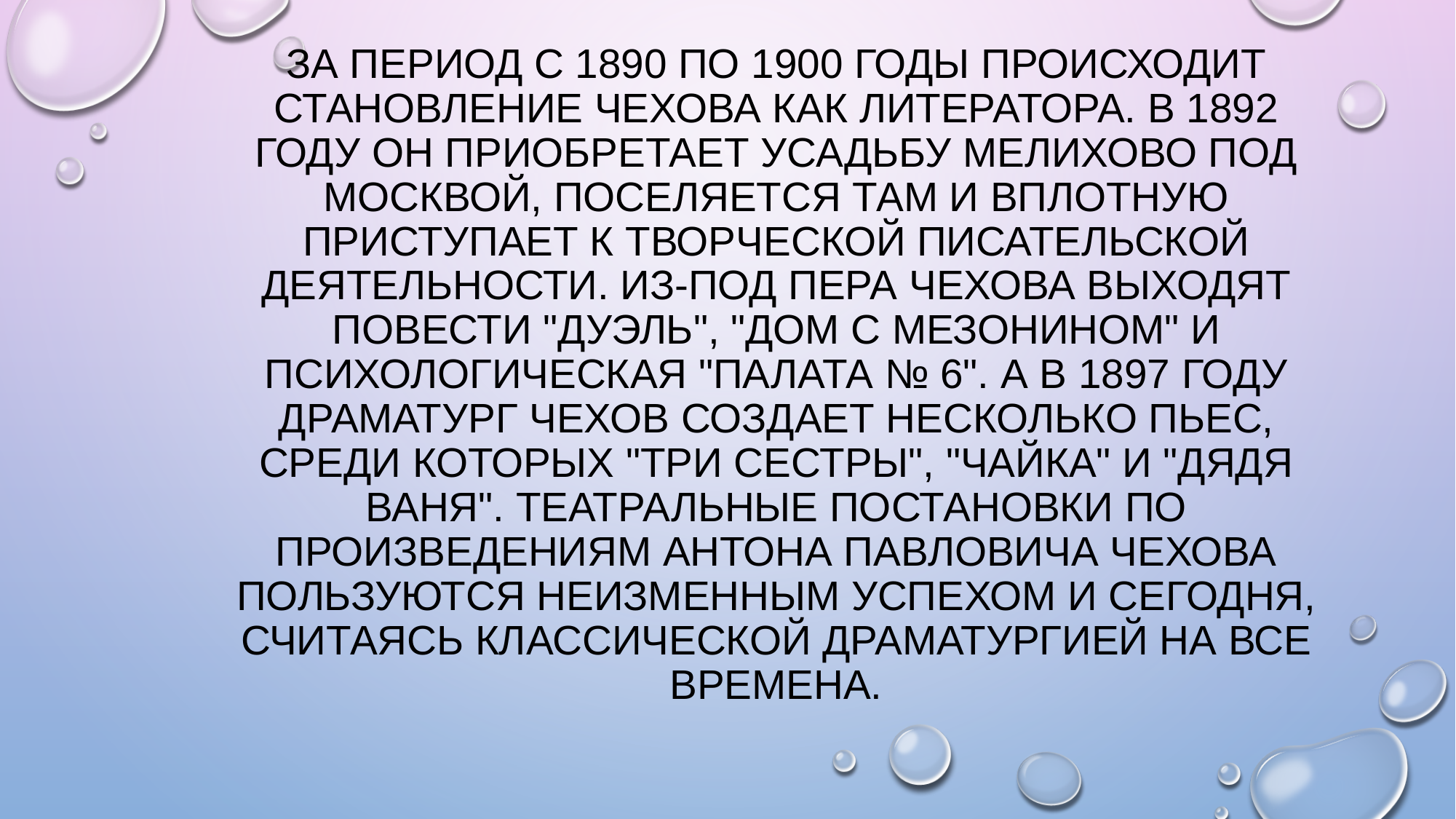

# За период с 1890 по 1900 годы происходит становление Чехова как литератора. В 1892 году он приобретает усадьбу Мелихово под Москвой, поселяется там и вплотную приступает к творческой писательской деятельности. Из-под пера Чехова выходят повести "Дуэль", "Дом с мезонином" и психологическая "Палата № 6". А в 1897 году драматург Чехов создает несколько пьес, среди которых "Три сестры", "Чайка" и "Дядя Ваня". Театральные постановки по произведениям Антона Павловича Чехова пользуются неизменным успехом и сегодня, считаясь классической драматургией на все времена.